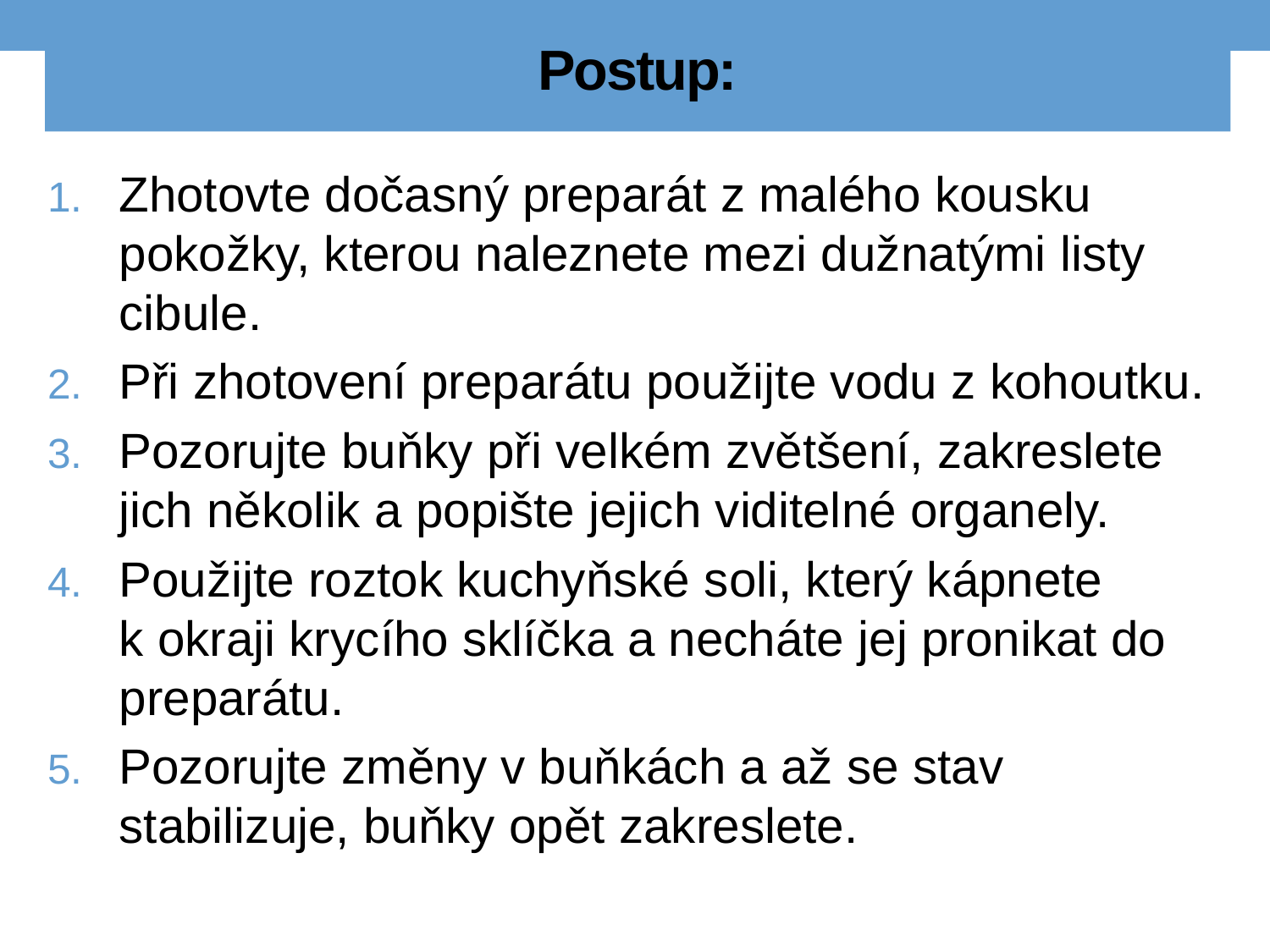

# Postup:
Zhotovte dočasný preparát z malého kousku pokožky, kterou naleznete mezi dužnatými listy cibule.
Při zhotovení preparátu použijte vodu z kohoutku.
Pozorujte buňky při velkém zvětšení, zakreslete jich několik a popište jejich viditelné organely.
Použijte roztok kuchyňské soli, který kápnete
k okraji krycího sklíčka a necháte jej pronikat do preparátu.
Pozorujte změny v buňkách a až se stav stabilizuje, buňky opět zakreslete.